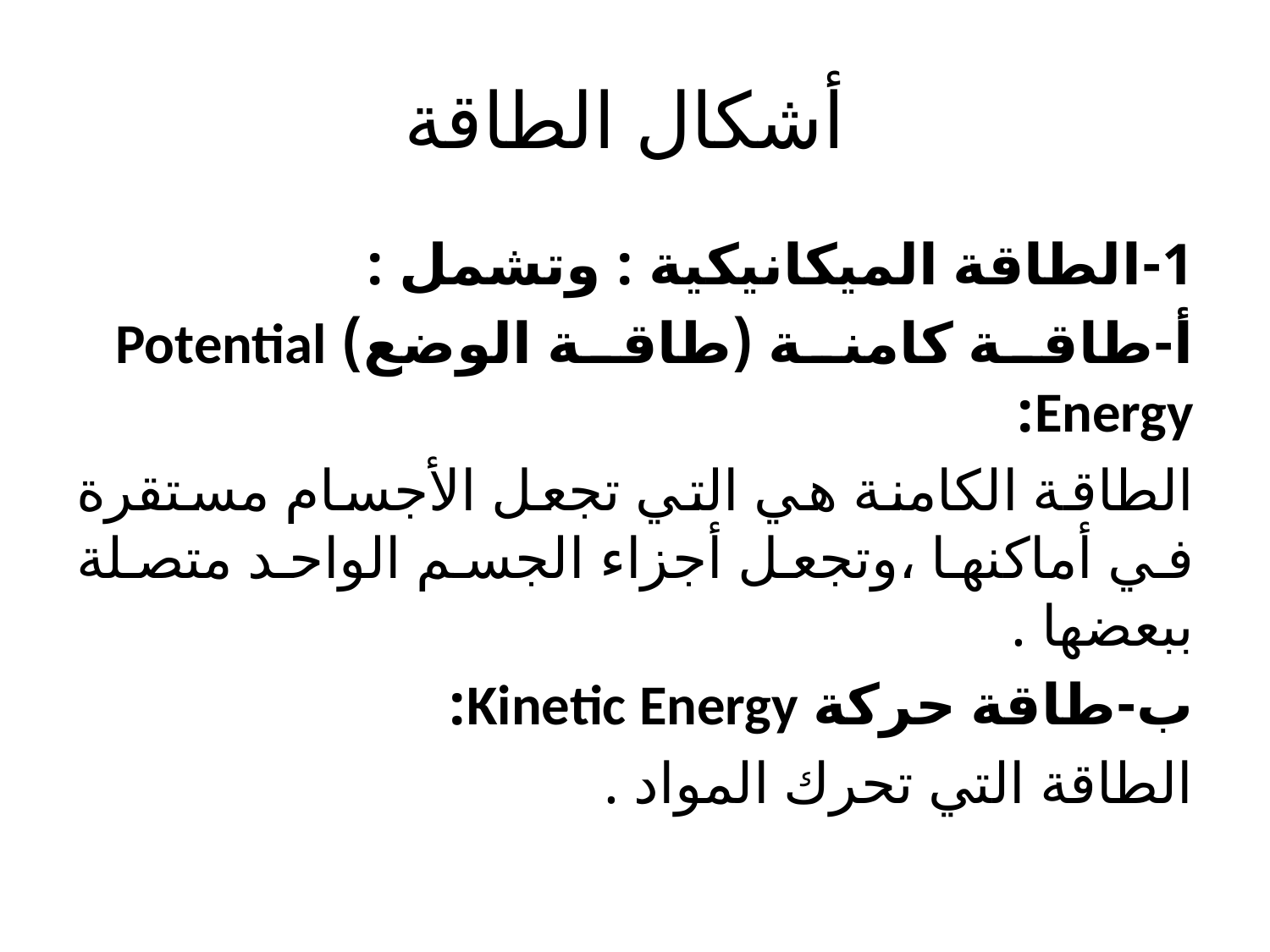

# أشكال الطاقة
1-الطاقة الميكانيكية : وتشمل :
أ-طاقة كامنة (طاقة الوضع) Potential Energy:
الطاقة الكامنة هي التي تجعل الأجسام مستقرة في أماكنها ،وتجعل أجزاء الجسم الواحد متصلة ببعضها .
ب-طاقة حركة Kinetic Energy:
الطاقة التي تحرك المواد .